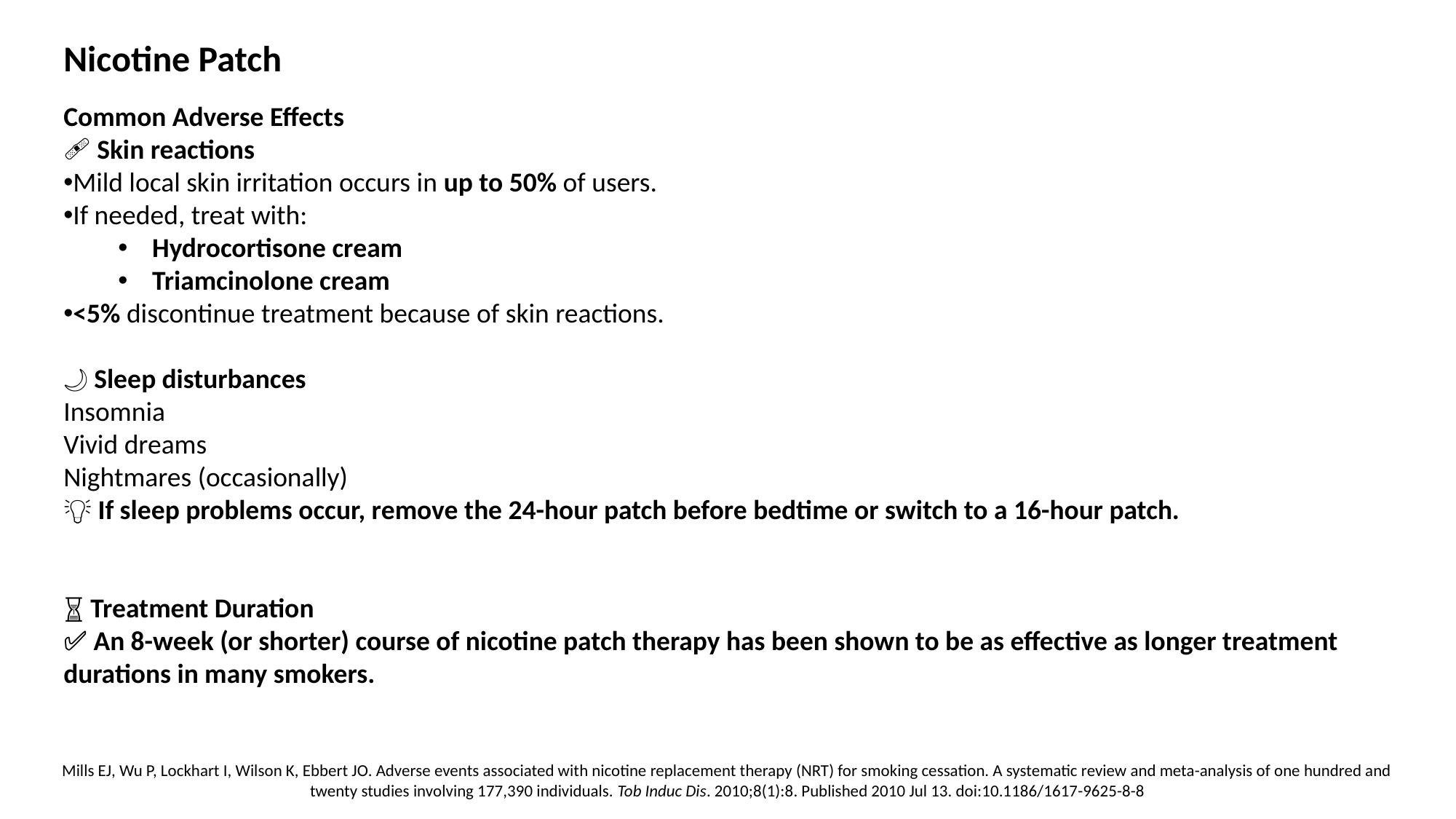

Nicotine Patch
Common Adverse Effects
🩹 Skin reactions
Mild local skin irritation occurs in up to 50% of users.
If needed, treat with:
Hydrocortisone cream
Triamcinolone cream
<5% discontinue treatment because of skin reactions.

🌙 Sleep disturbances
Insomnia
Vivid dreams
Nightmares (occasionally)
💡 If sleep problems occur, remove the 24-hour patch before bedtime or switch to a 16-hour patch.

⏳ Treatment Duration
✅ An 8-week (or shorter) course of nicotine patch therapy has been shown to be as effective as longer treatment durations in many smokers.

Mills EJ, Wu P, Lockhart I, Wilson K, Ebbert JO. Adverse events associated with nicotine replacement therapy (NRT) for smoking cessation. A systematic review and meta-analysis of one hundred and twenty studies involving 177,390 individuals. Tob Induc Dis. 2010;8(1):8. Published 2010 Jul 13. doi:10.1186/1617-9625-8-8